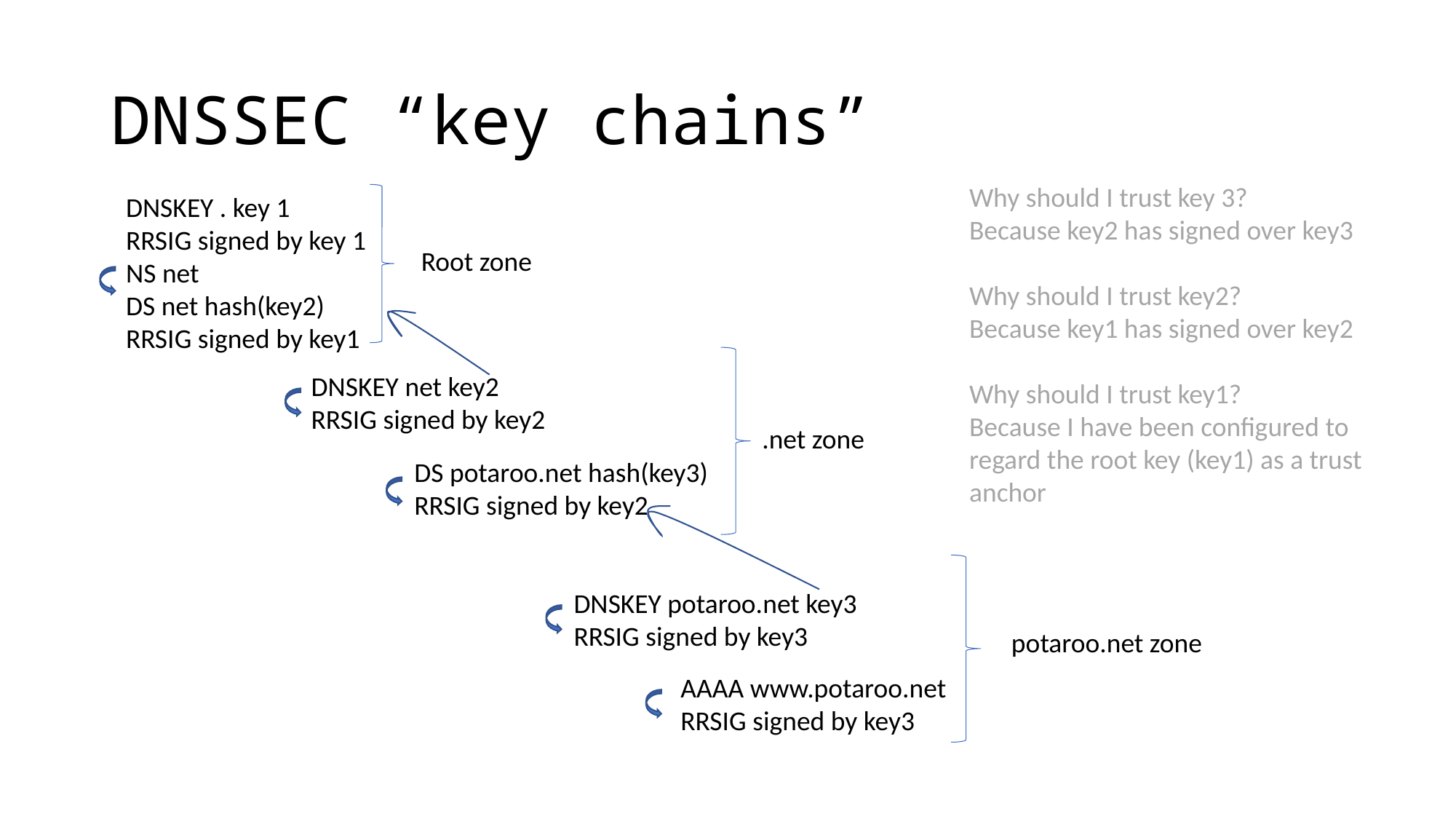

# DNSSEC “key chains”
Why should I trust key 3?
Because key2 has signed over key3

Why should I trust key2?
Because key1 has signed over key2

Why should I trust key1?
Because I have been configured to
regard the root key (key1) as a trust anchor
DNSKEY . key 1
RRSIG signed by key 1
NS net
DS net hash(key2)
RRSIG signed by key1

Root zone

DNSKEY net key2
RRSIG signed by key2

.net zone
DS potaroo.net hash(key3)
RRSIG signed by key2

DNSKEY potaroo.net key3
RRSIG signed by key3

potaroo.net zone
AAAA www.potaroo.net
RRSIG signed by key3